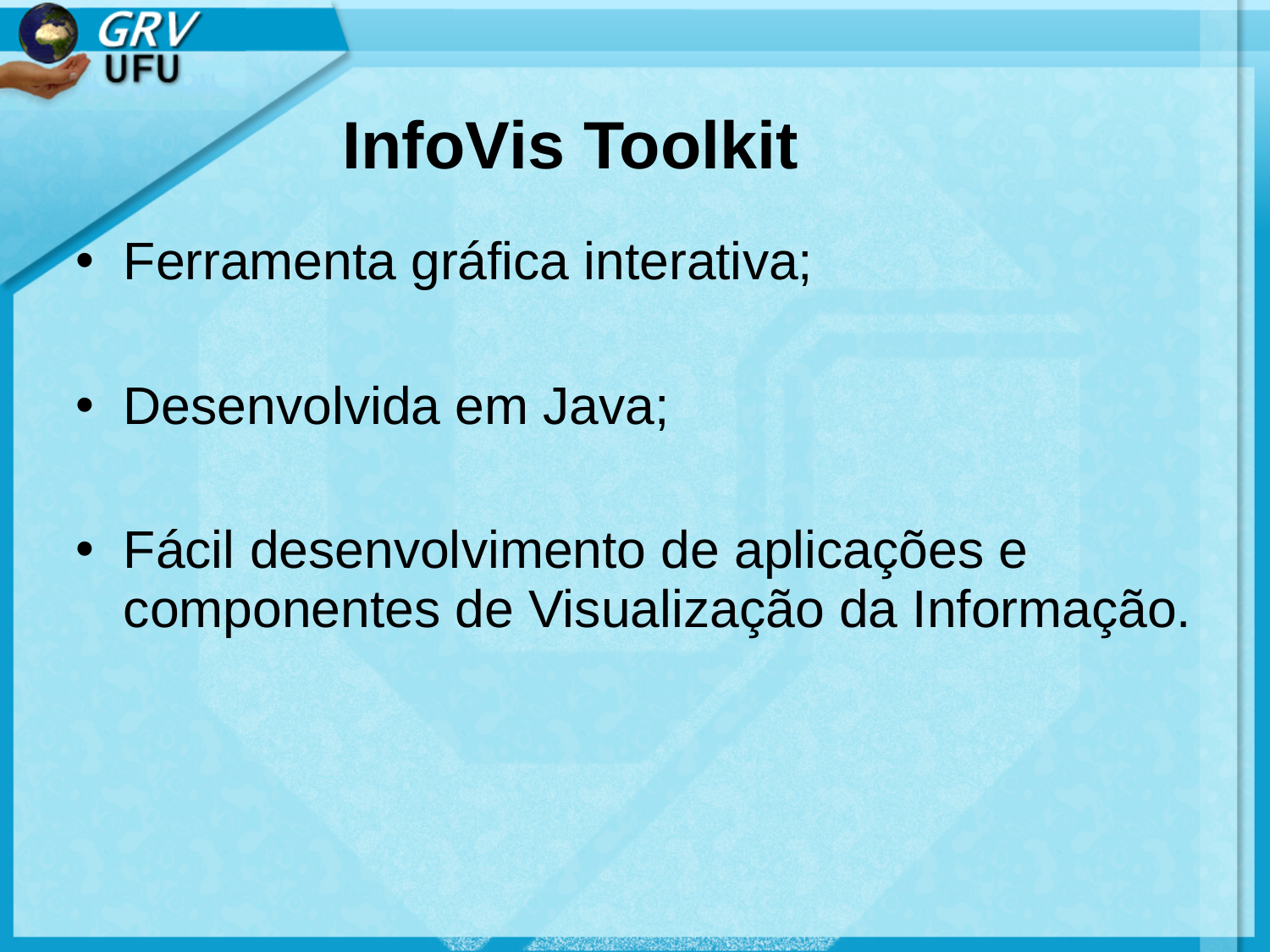

# InfoVis Toolkit
Ferramenta gráfica interativa;

Desenvolvida em Java;

Fácil desenvolvimento de aplicações e componentes de Visualização da Informação.